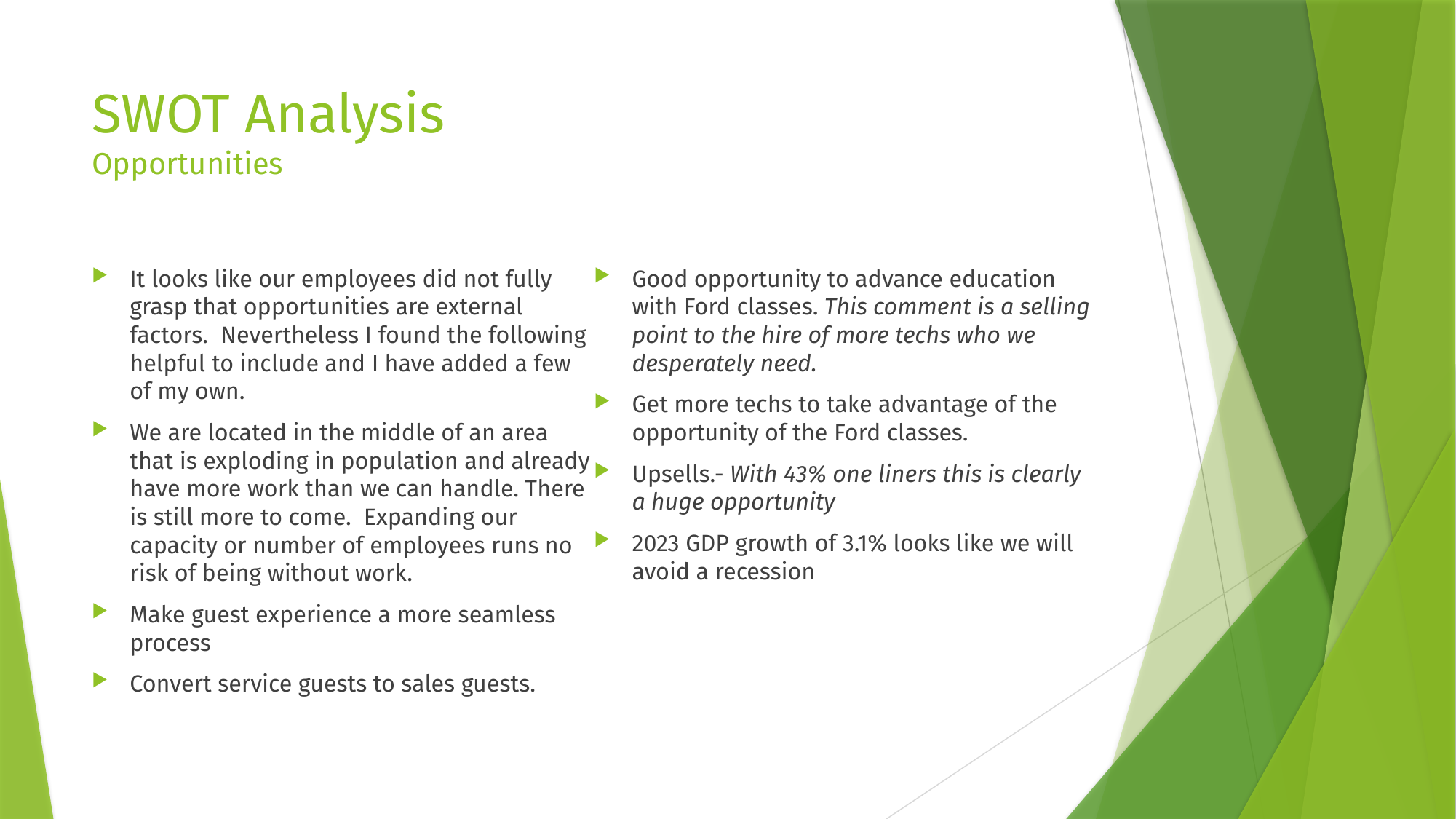

# SWOT Analysis Opportunities
It looks like our employees did not fully grasp that opportunities are external factors.  Nevertheless I found the following helpful to include and I have added a few of my own.
We are located in the middle of an area that is exploding in population and already have more work than we can handle. There is still more to come.  Expanding our capacity or number of employees runs no risk of being without work.
Make guest experience a more seamless process
Convert service guests to sales guests.
Good opportunity to advance education with Ford classes. This comment is a selling point to the hire of more techs who we desperately need.
Get more techs to take advantage of the opportunity of the Ford classes.
Upsells.- With 43% one liners this is clearly a huge opportunity
2023 GDP growth of 3.1% looks like we will avoid a recession